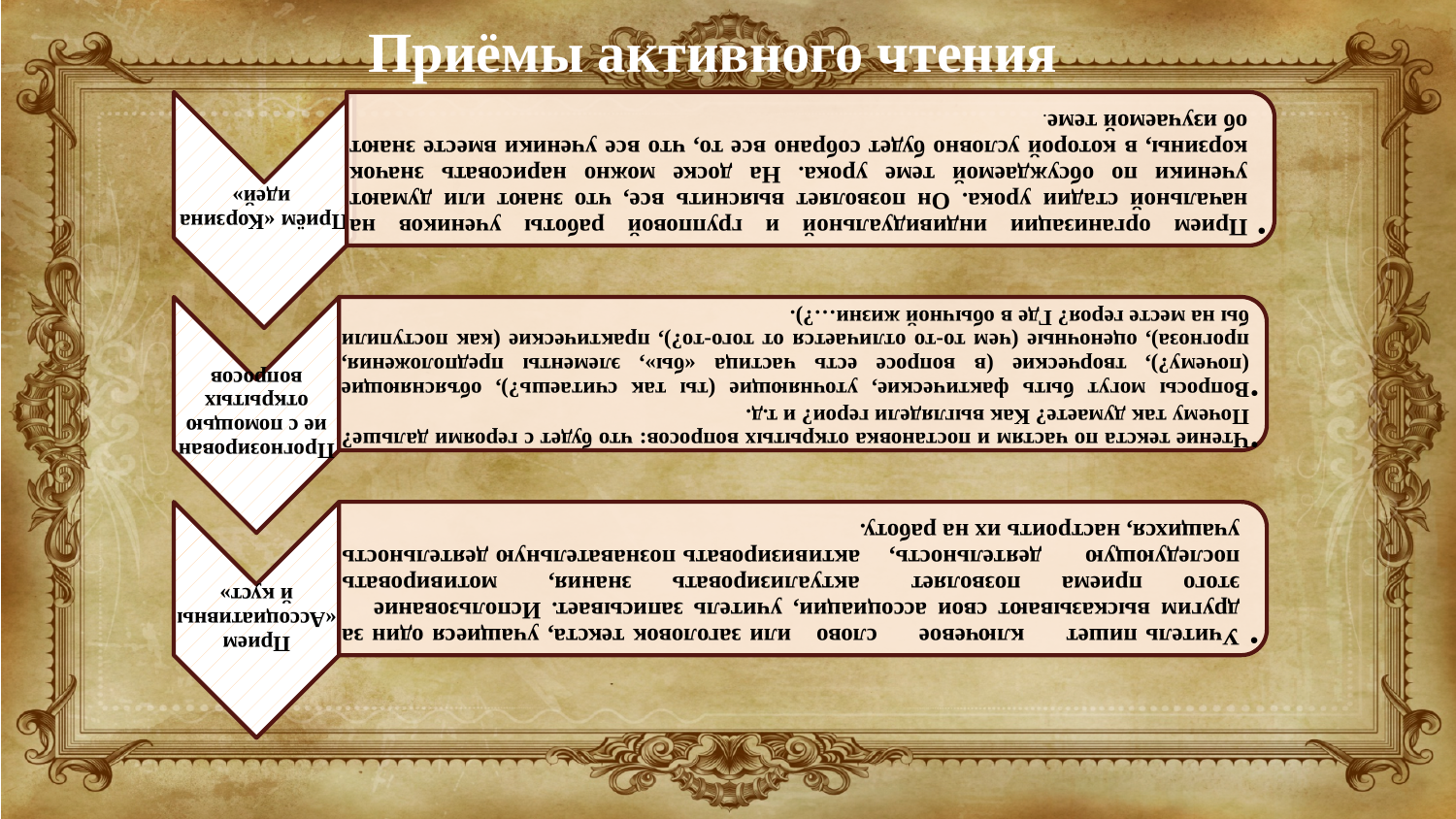

Приёмы активного чтения
Приём «Корзина  идей»
Прием организации индивидуальной и групповой работы учеников на начальной стадии урока. Он позволяет выяснить все, что знают или думают ученики по обсуждаемой теме урока. На доске можно нарисовать значок корзины, в которой условно будет собрано все то, что все ученики вместе знают об изучаемой теме.
Прогнозирование с помощью открытых вопросов
Чтение текста по частям и постановка открытых вопросов: что будет с героями дальше? Почему так думаете? Как выглядели герои? и т.д.
Вопросы могут быть фактические, уточняющие (ты так считаешь?), объясняющие (почему?), творческие (в вопросе есть частица «бы», элементы предположения, прогноза), оценочные (чем то-то отличается от того-то?), практические (как поступили бы на месте героя? Где в обычной жизни…?).
Прием «Ассоциативный куст»
Учитель пишет     ключевое     слово   или заголовок текста, учащиеся один за другим высказывают свои ассоциации, учитель записывает. Использование    этого    приема    позволяет     актуализировать    знания,     мотивировать последующую      деятельность,    активизировать познавательную деятельность учащихся, настроить их на работу.